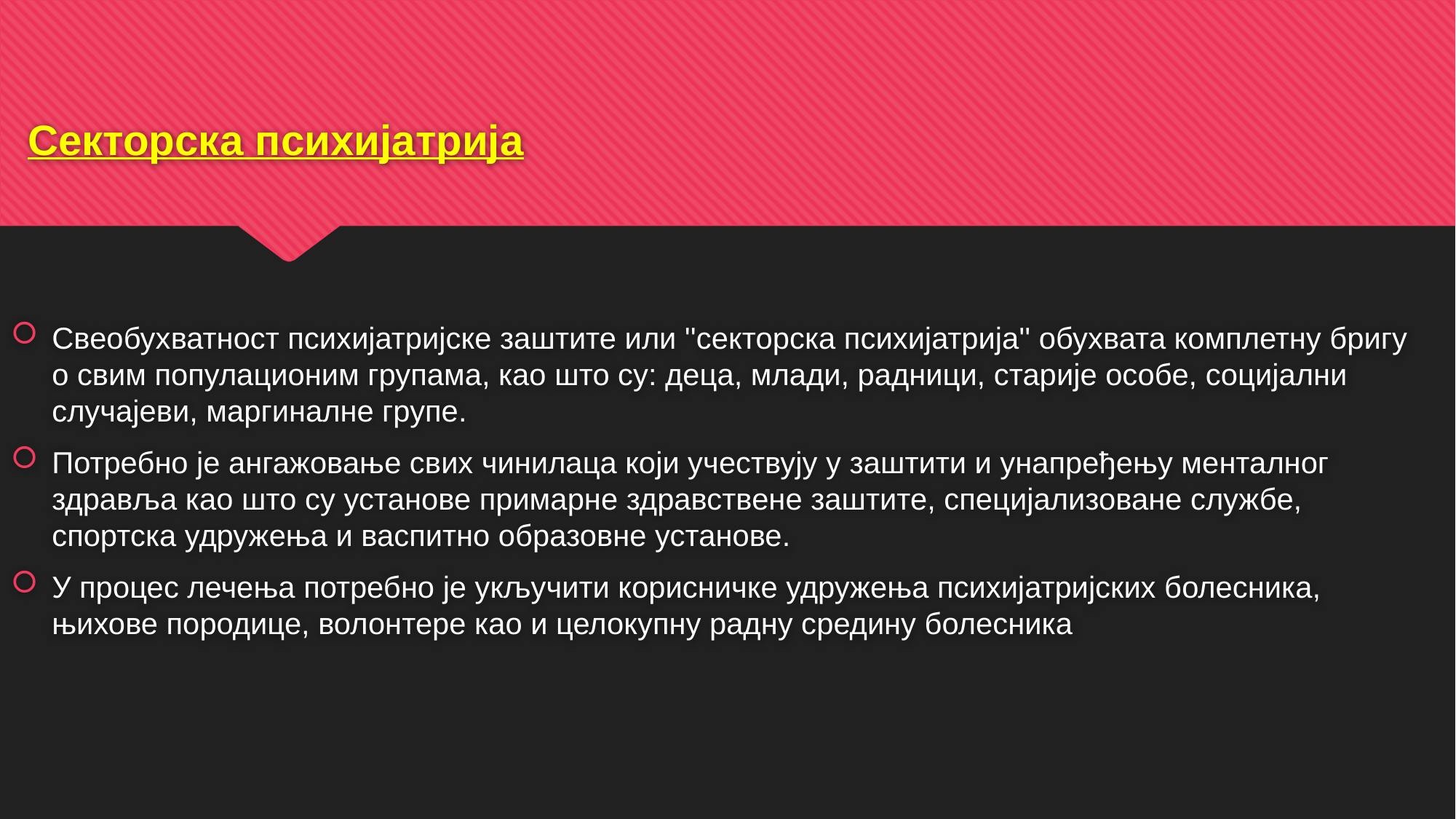

# Секторска психијатрија
Свеобухватност психијатријске заштите или ''секторска психијатрија'' обухвата комплетну бригу о свим популационим групама, као што су: деца, млади, радници, старије особе, социјални случајеви, маргиналне групе.
Потребно је ангажовање свих чинилаца који учествују у заштити и унапређењу менталног здравља као што су установе примарне здравствене заштите, специјализоване службе, спортска удружења и васпитно образовне установе.
У процес лечења потребно је укључити корисничке удружења психијатријских болесника, њихове породице, волонтере као и целокупну радну средину болесника